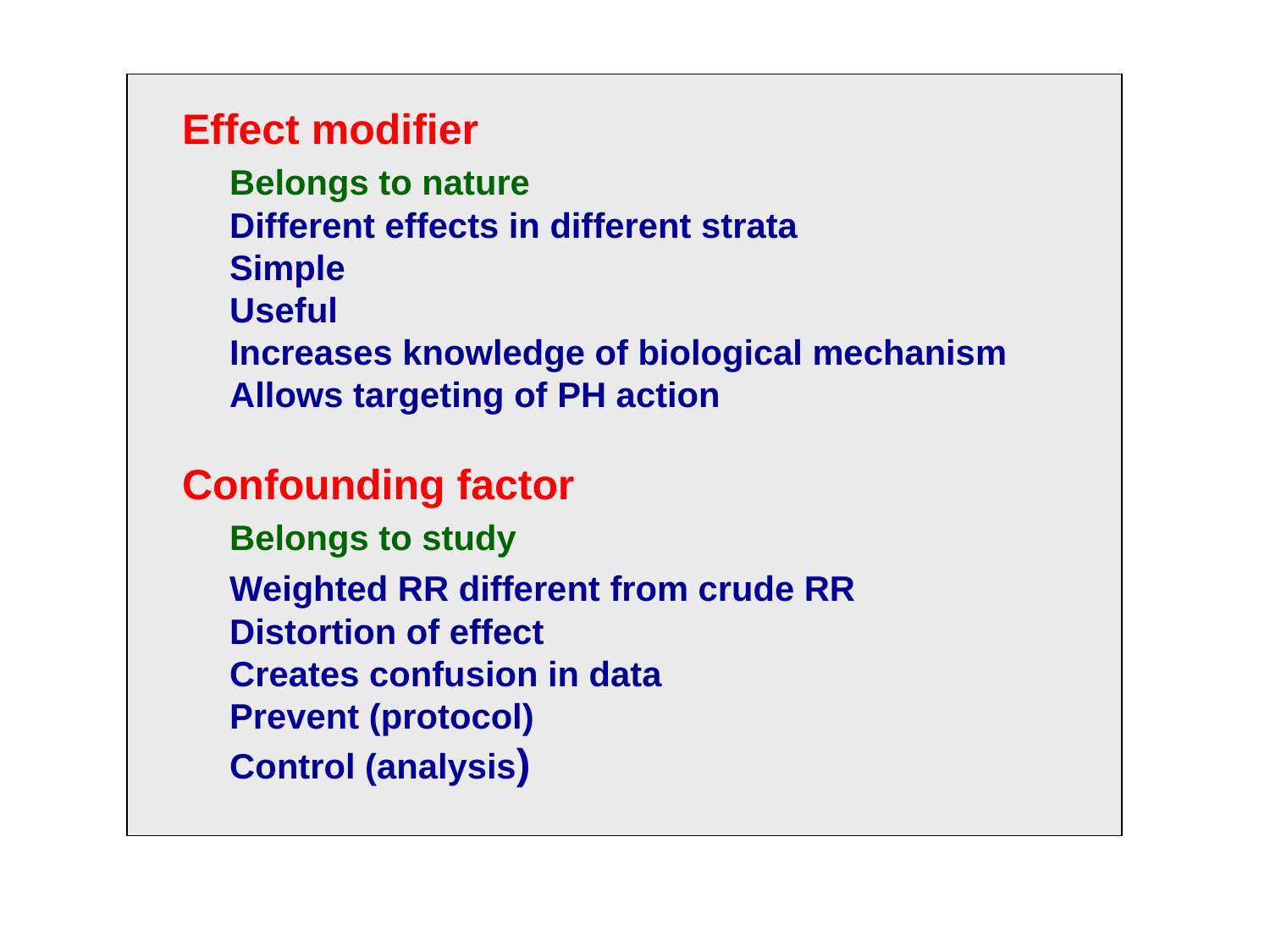

Effect modifier
	Belongs to nature
	Different effects in different strata
	Simple
	Useful
	Increases knowledge of biological mechanism
	Allows targeting of PH action

Confounding factor
	Belongs to study
	Weighted RR different from crude RR
	Distortion of effect
	Creates confusion in data
	Prevent (protocol)
	Control (analysis)